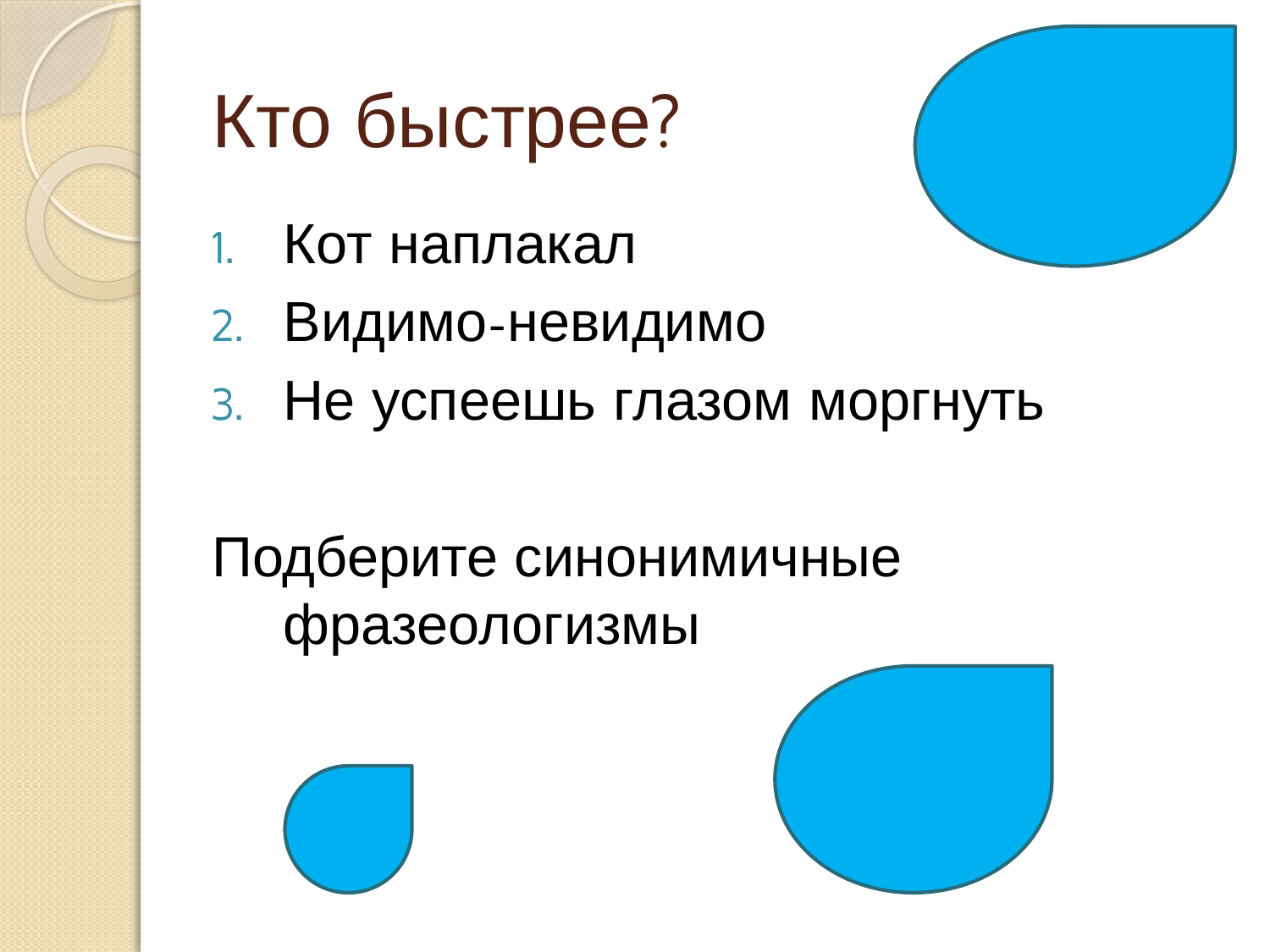

# Кто быстрее?
Кот наплакал
Видимо-невидимо
Не успеешь глазом моргнуть

Подберите синонимичные фразеологизмы